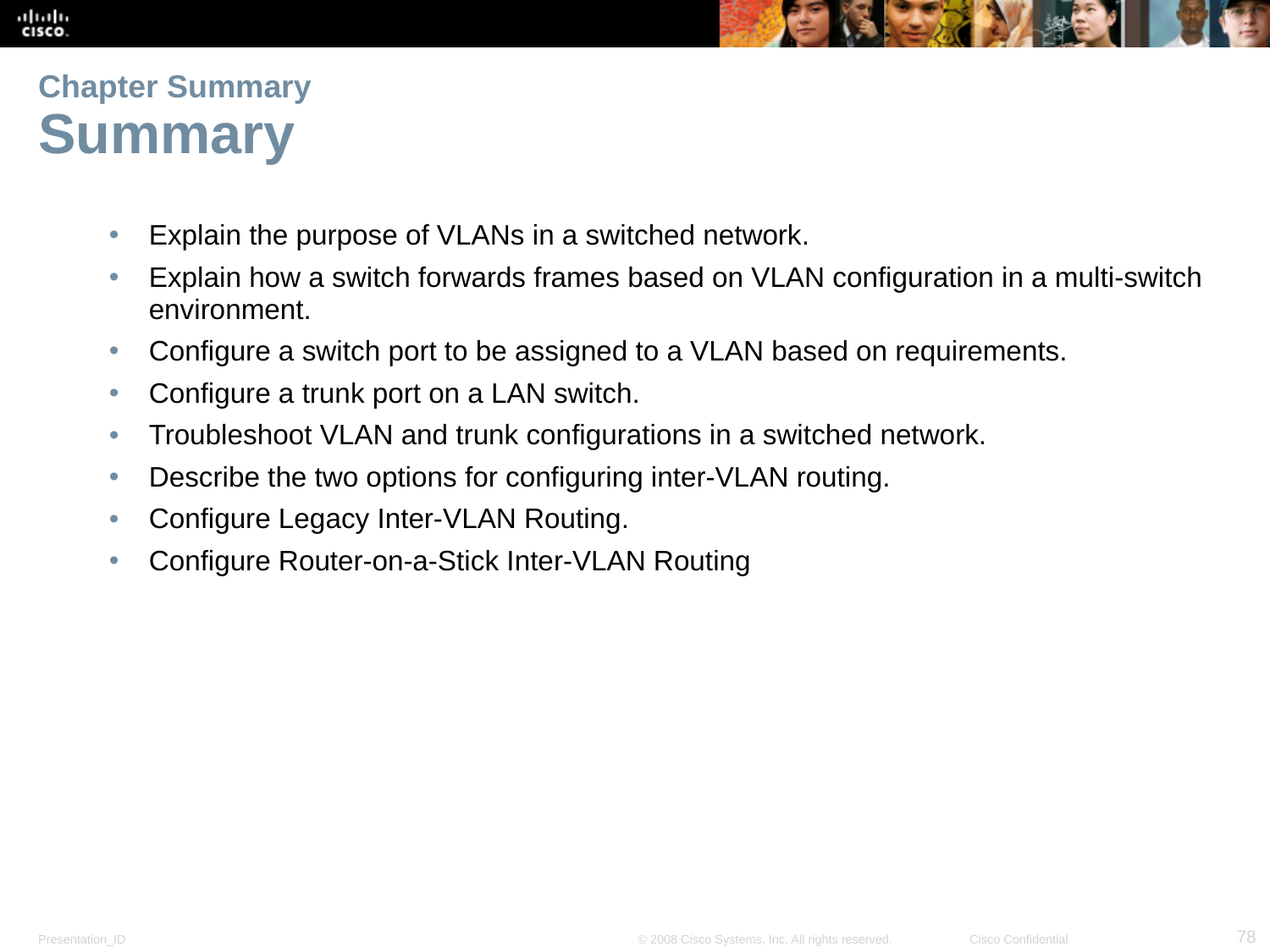

# Chapter Summary Summary
Explain the purpose of VLANs in a switched network.
Explain how a switch forwards frames based on VLAN configuration in a multi-switch environment.
Configure a switch port to be assigned to a VLAN based on requirements.
Configure a trunk port on a LAN switch.
Troubleshoot VLAN and trunk configurations in a switched network.
Describe the two options for configuring inter-VLAN routing.
Configure Legacy Inter-VLAN Routing.
Configure Router-on-a-Stick Inter-VLAN Routing